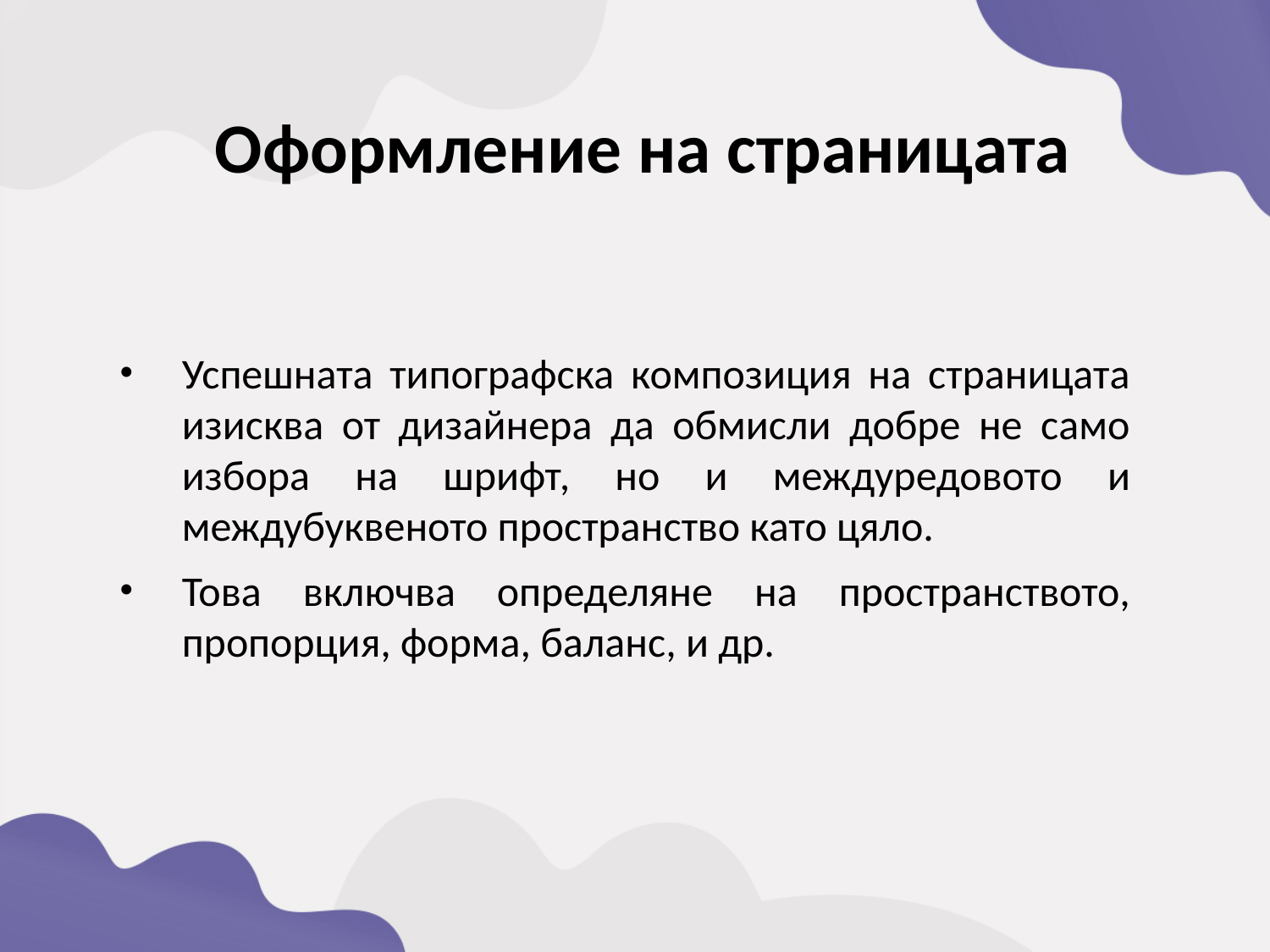

Оформление на страницата

Успешната типографска композиция на страницата изисква от дизайнера да обмисли добре не само избора на шрифт, но и междуредовото и междубуквеното пространство като цяло.
Това включва определяне на пространството, пропорция, форма, баланс, и др.